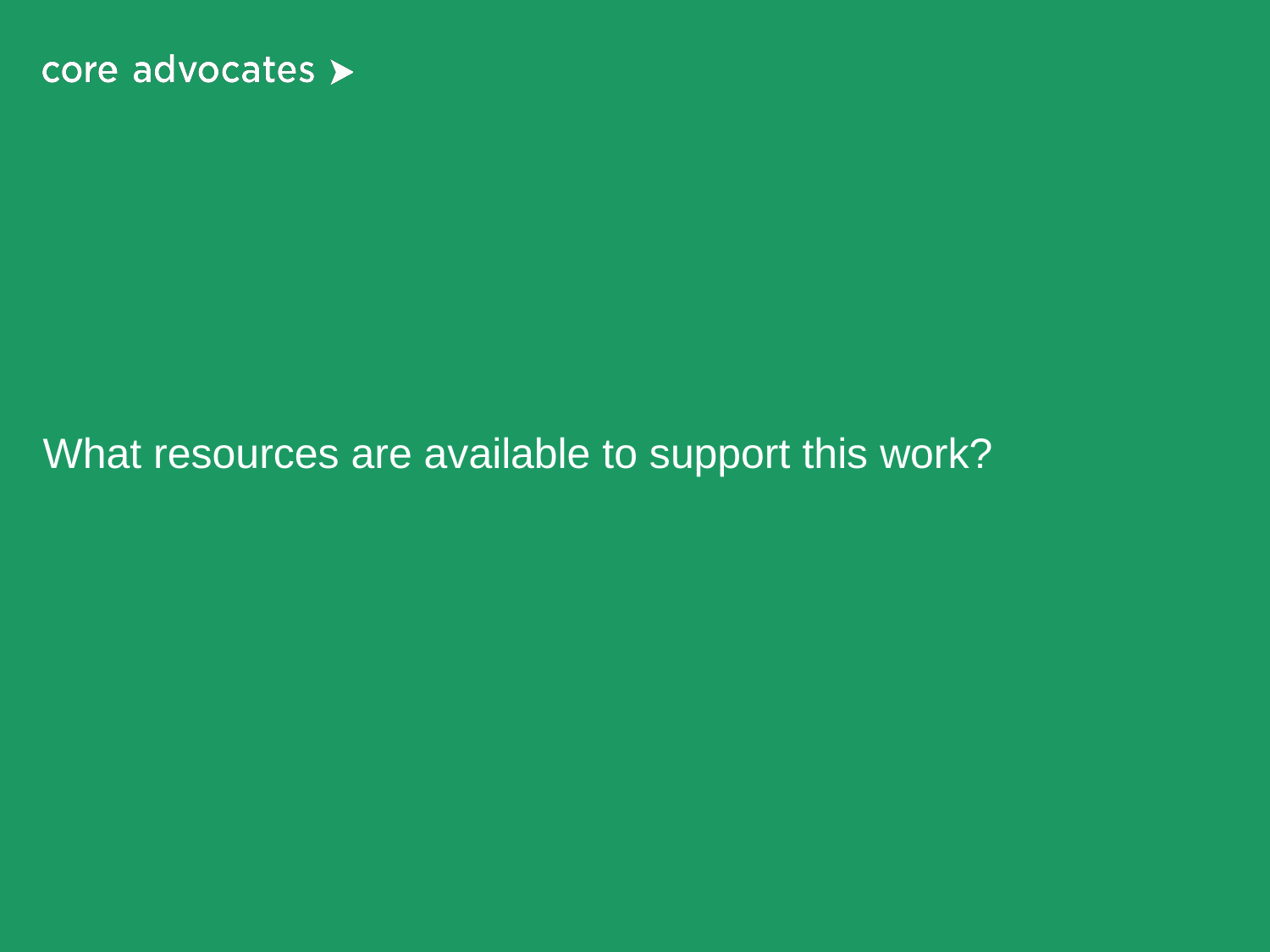

# What resources are available to support this work?